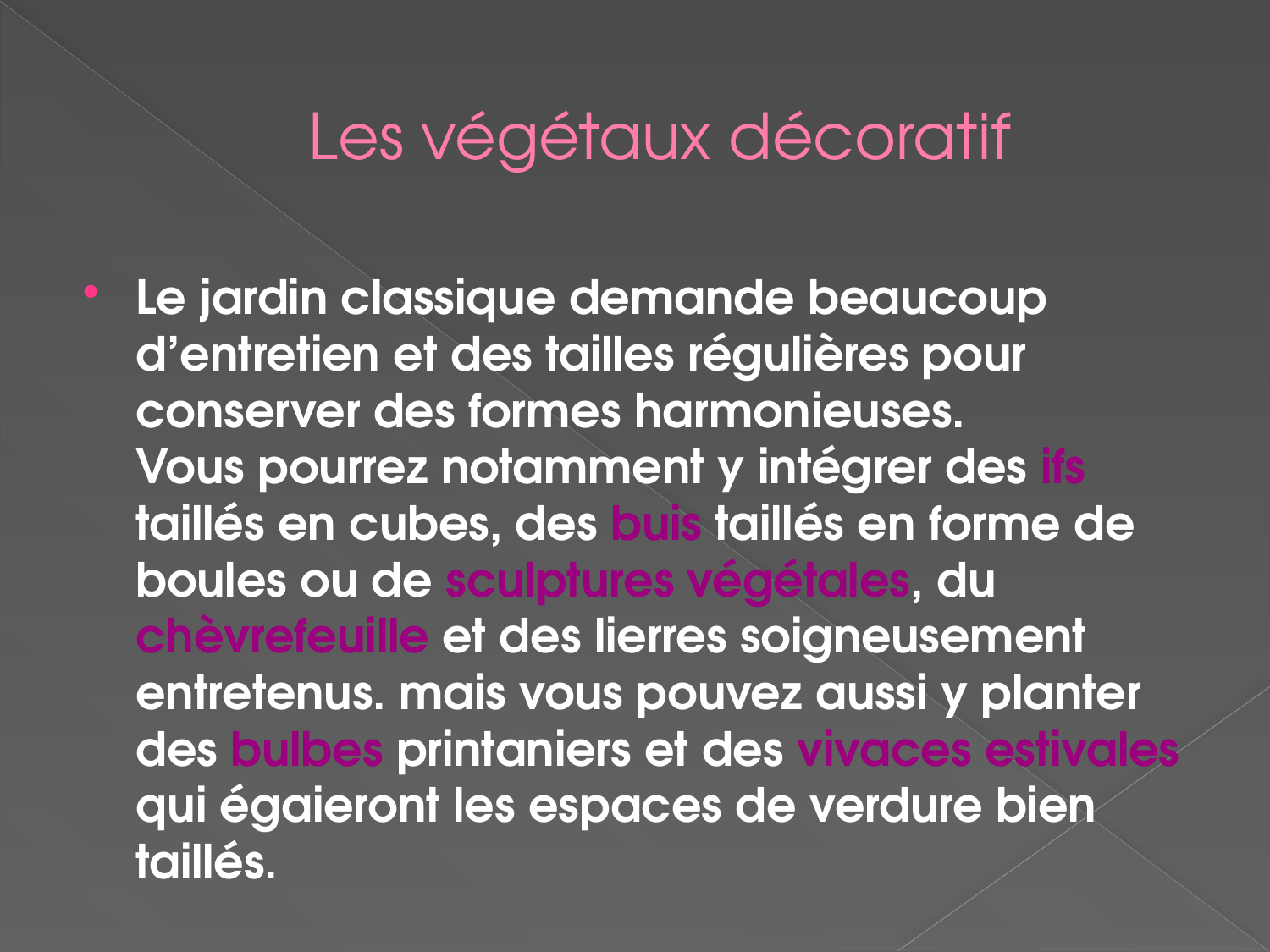

# Les végétaux décoratif
Le jardin classique demande beaucoup d’entretien et des tailles régulières pour conserver des formes harmonieuses.
Vous pourrez notamment y intégrer des ifs taillés en cubes, des buis taillés en forme de boules ou de sculptures végétales, du chèvrefeuille et des lierres soigneusement entretenus. mais vous pouvez aussi y planter des bulbes printaniers et des vivaces estivales qui égaieront les espaces de verdure bien taillés.